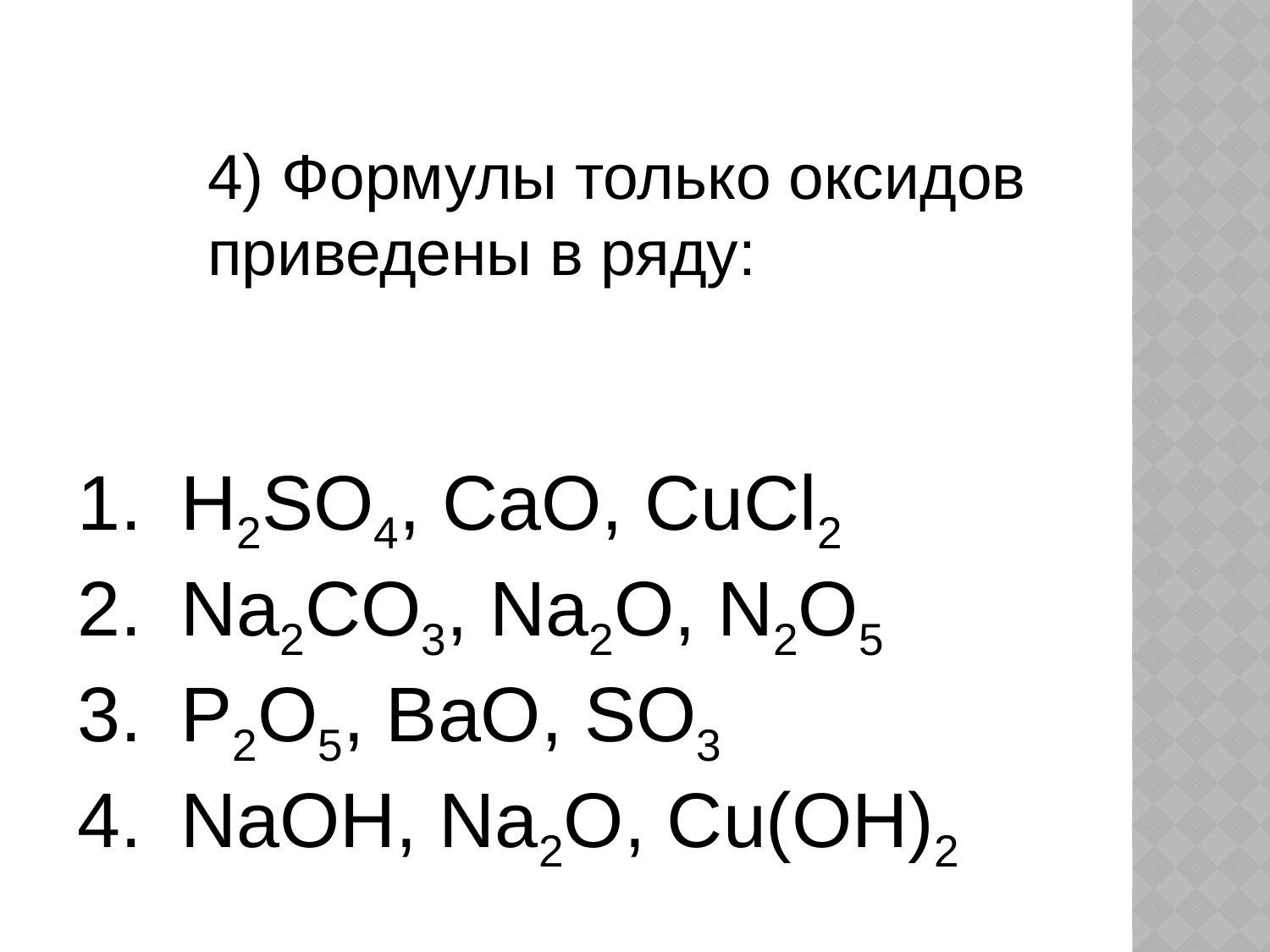

4) Формулы только оксидов приведены в ряду:
H2SO4, CaO, CuCl2
Na2CO3, Na2O, N2O5
P2O5, BaO, SO3
NaOH, Na2O, Cu(OH)2